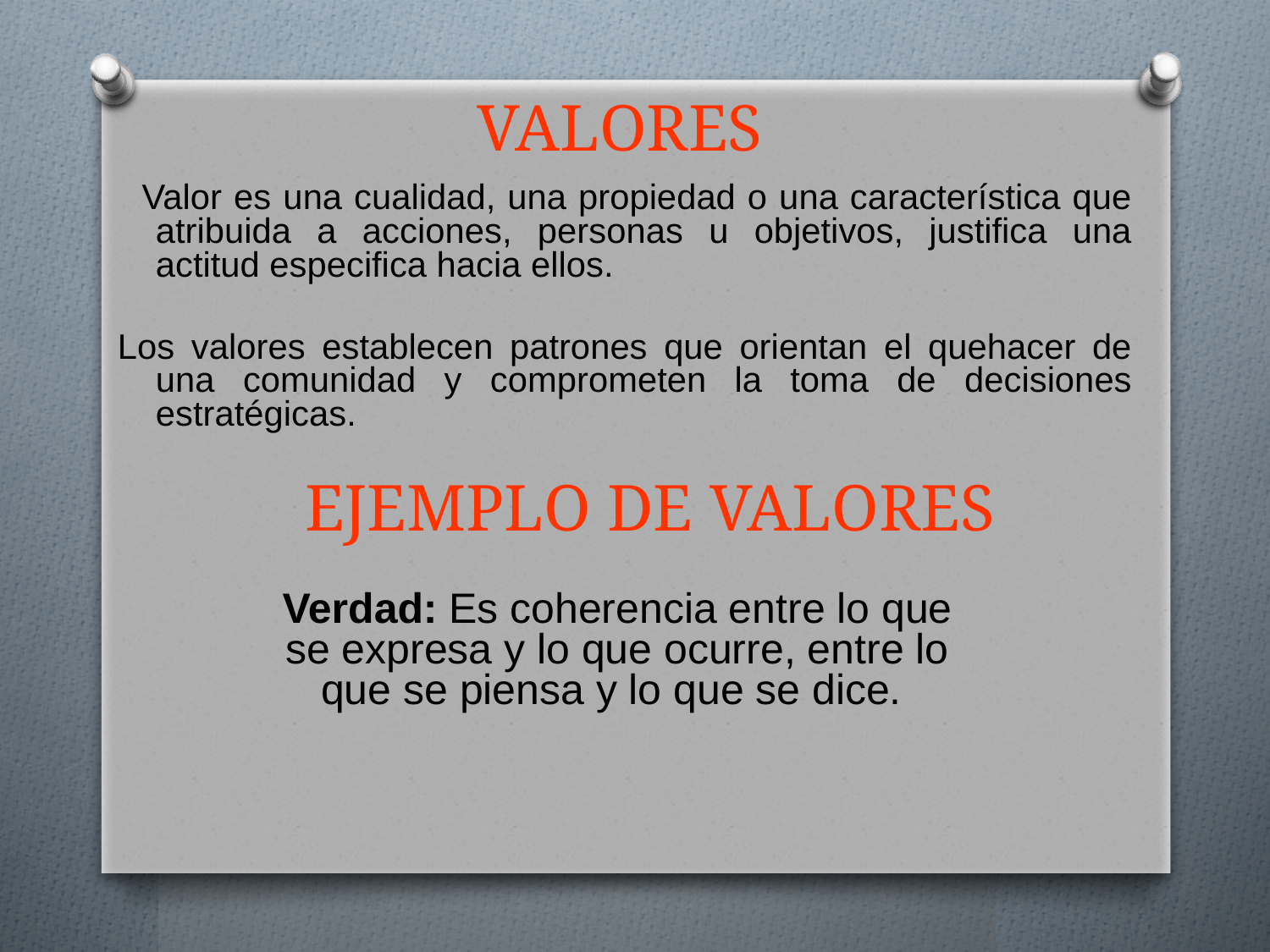

# VALORES
   Valor es una cualidad, una propiedad o una característica que atribuida a acciones, personas u objetivos, justifica una actitud especifica hacia ellos.

Los valores establecen patrones que orientan el quehacer de una comunidad y comprometen la toma de decisiones estratégicas.

EJEMPLO DE VALORES
Verdad: Es coherencia entre lo que se expresa y lo que ocurre, entre lo que se piensa y lo que se dice.